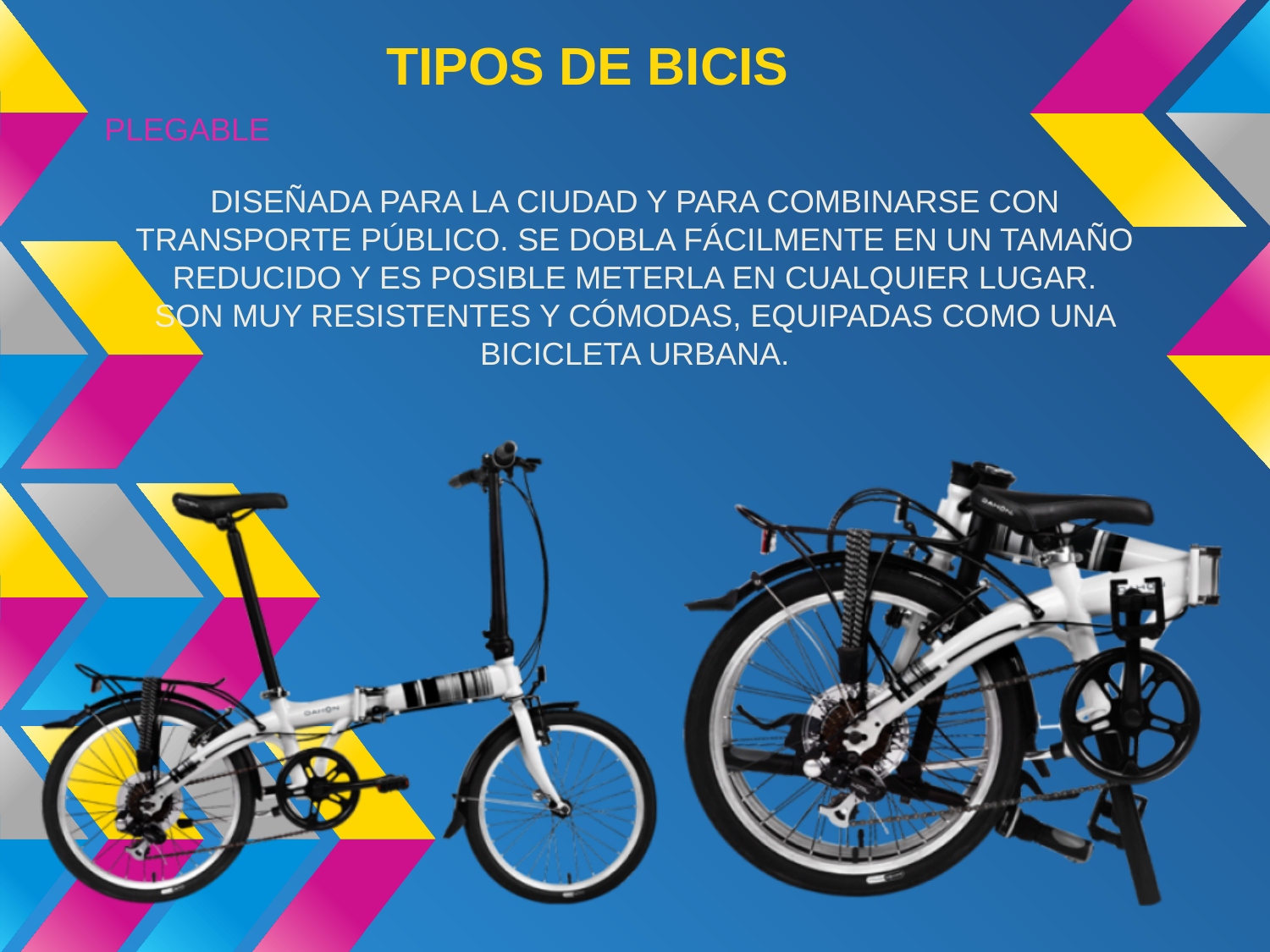

# TIPOS DE BICIS
PLEGABLE
DISEÑADA PARA LA CIUDAD Y PARA COMBINARSE CON TRANSPORTE PÚBLICO. SE DOBLA FÁCILMENTE EN UN TAMAÑO REDUCIDO Y ES POSIBLE METERLA EN CUALQUIER LUGAR. SON MUY RESISTENTES Y CÓMODAS, EQUIPADAS COMO UNA BICICLETA URBANA.